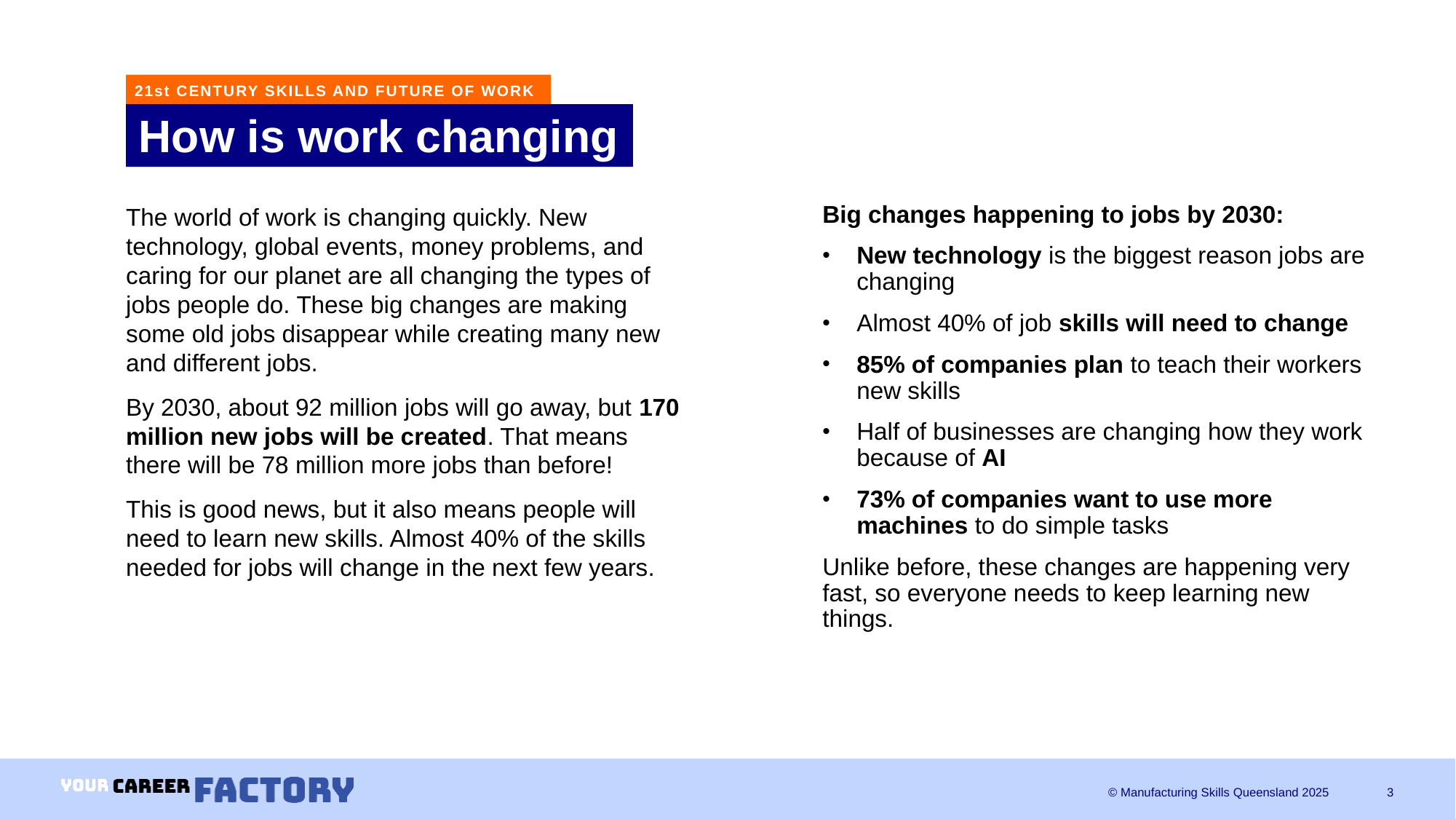

21st CENTURY SKILLS AND FUTURE OF WORK
# How is work changing
The world of work is changing quickly. New technology, global events, money problems, and caring for our planet are all changing the types of jobs people do. These big changes are making some old jobs disappear while creating many new and different jobs.
By 2030, about 92 million jobs will go away, but 170 million new jobs will be created. That means there will be 78 million more jobs than before!
This is good news, but it also means people will need to learn new skills. Almost 40% of the skills needed for jobs will change in the next few years.
Big changes happening to jobs by 2030:
New technology is the biggest reason jobs are changing
Almost 40% of job skills will need to change
85% of companies plan to teach their workers new skills
Half of businesses are changing how they work because of AI
73% of companies want to use more machines to do simple tasks
Unlike before, these changes are happening very fast, so everyone needs to keep learning new things.